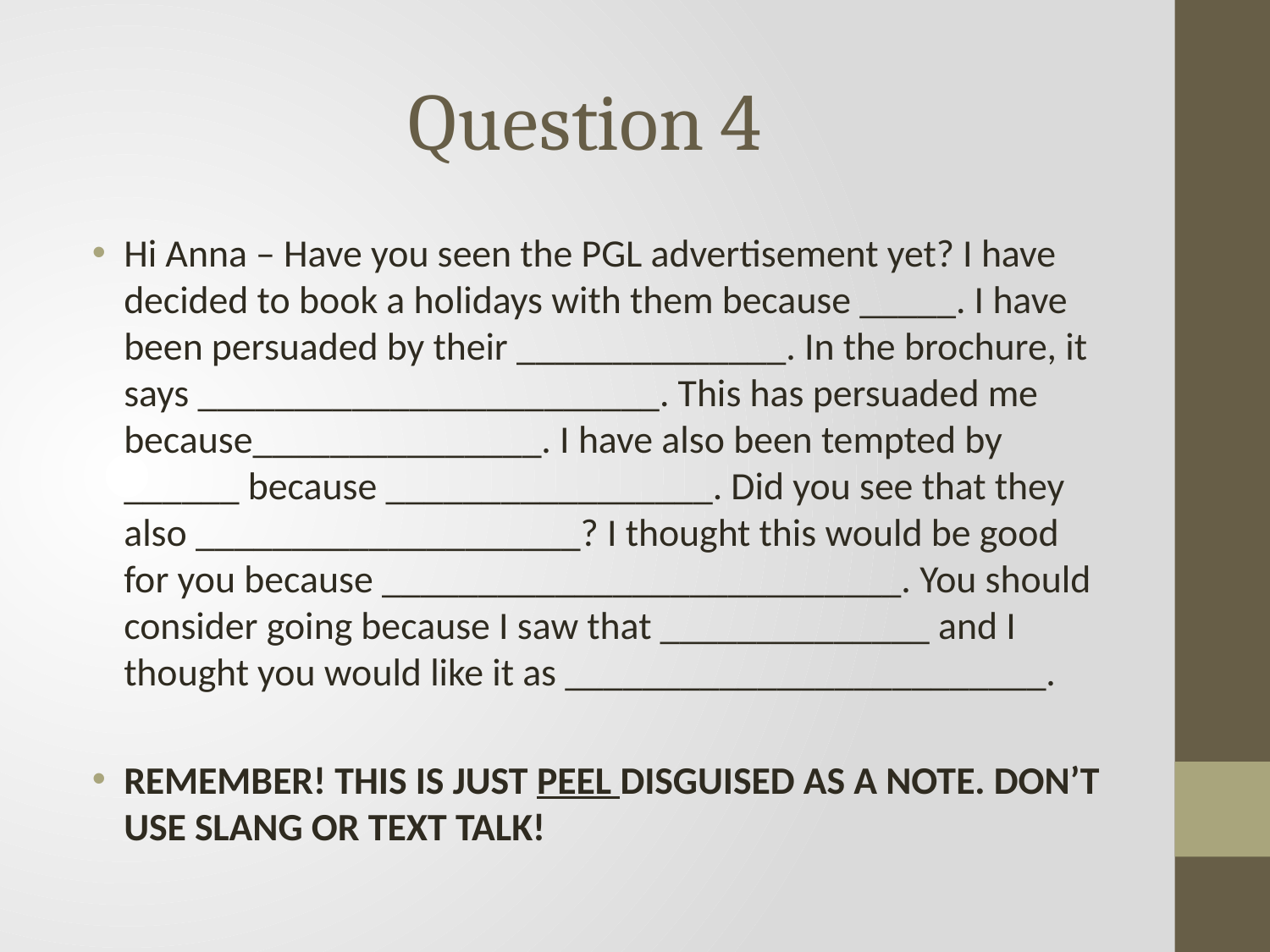

# Question 4
Hi Anna – Have you seen the PGL advertisement yet? I have decided to book a holidays with them because _____. I have been persuaded by their ______________. In the brochure, it says ________________________. This has persuaded me because_______________. I have also been tempted by ______ because _________________. Did you see that they also ____________________? I thought this would be good for you because ___________________________. You should consider going because I saw that ______________ and I thought you would like it as _________________________.

REMEMBER! THIS IS JUST PEEL DISGUISED AS A NOTE. DON’T USE SLANG OR TEXT TALK!